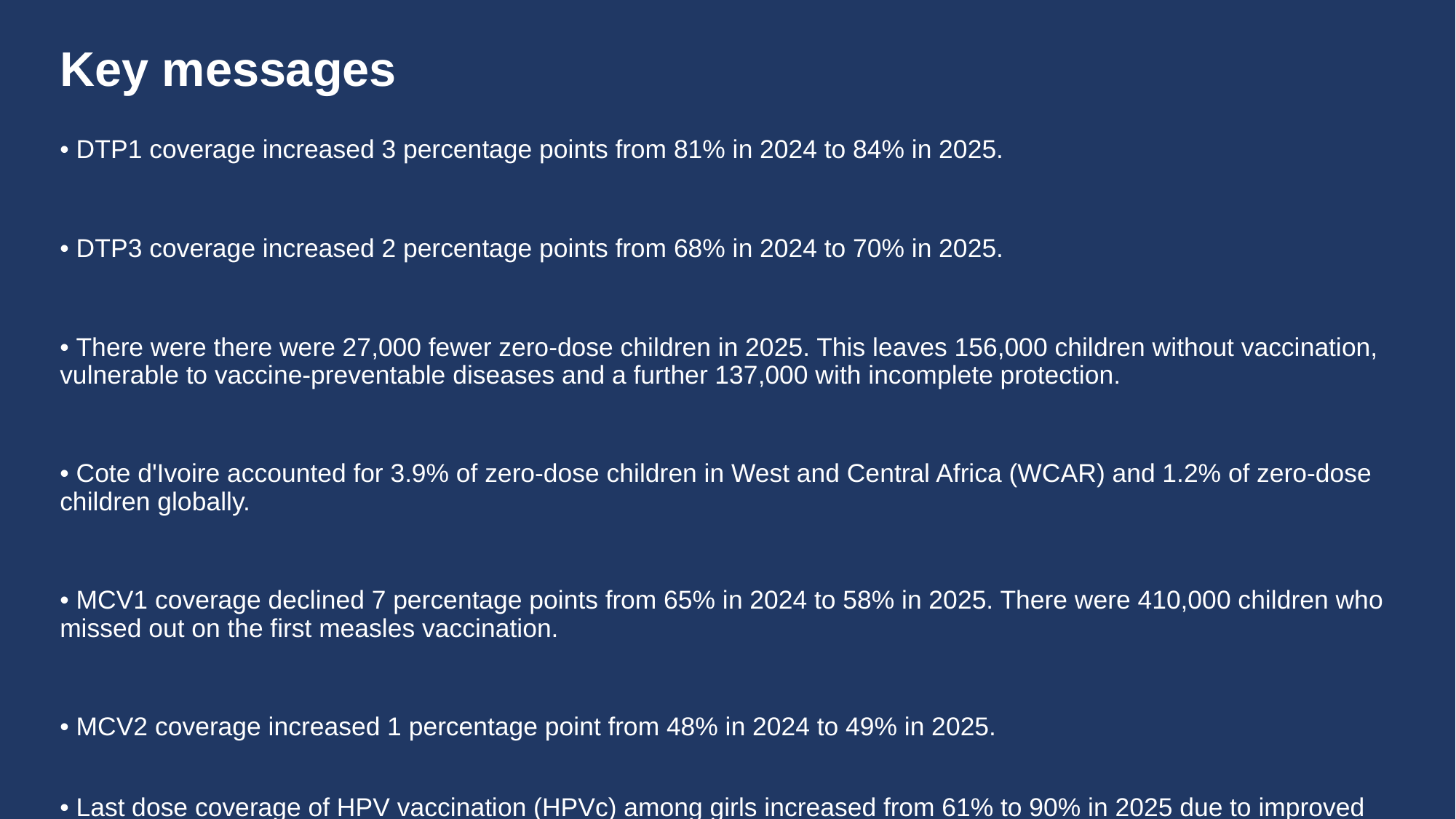

# Key messages
• DTP1 coverage increased 3 percentage points from 81% in 2024 to 84% in 2025.

• DTP3 coverage increased 2 percentage points from 68% in 2024 to 70% in 2025.

• There were there were 27,000 fewer zero-dose children in 2025. This leaves 156,000 children without vaccination, vulnerable to vaccine-preventable diseases and a further 137,000 with incomplete protection.

• Cote d'Ivoire accounted for 3.9% of zero-dose children in West and Central Africa (WCAR) and 1.2% of zero-dose children globally.

• MCV1 coverage declined 7 percentage points from 65% in 2024 to 58% in 2025. There were 410,000 children who missed out on the first measles vaccination.

• MCV2 coverage increased 1 percentage point from 48% in 2024 to 49% in 2025.

• Last dose coverage of HPV vaccination (HPVc) among girls increased from 61% to 90% in 2025 due to improved programme performance.